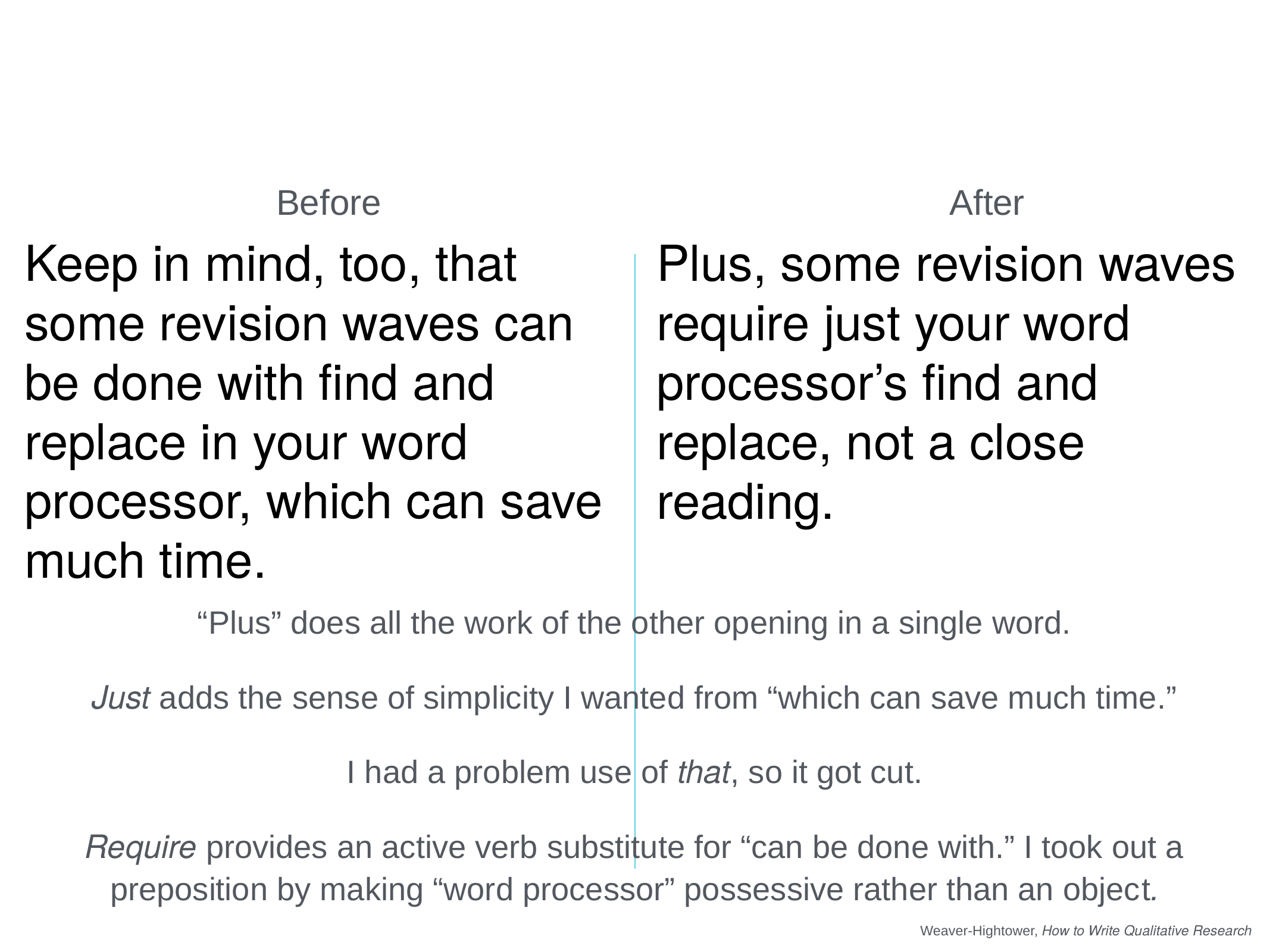

# What’s Different?
Before
After
Keep in mind, too, that some revision waves can be done with find and replace in your word processor, which can save much time.
Plus, some revision waves require just your word processor’s find and replace, not a close reading.

“Plus” does all the work of the other opening in a single word.
Just adds the sense of simplicity I wanted from “which can save much time.”
I had a problem use of that, so it got cut.
Require provides an active verb substitute for “can be done with.” I took out a preposition by making “word processor” possessive rather than an object.